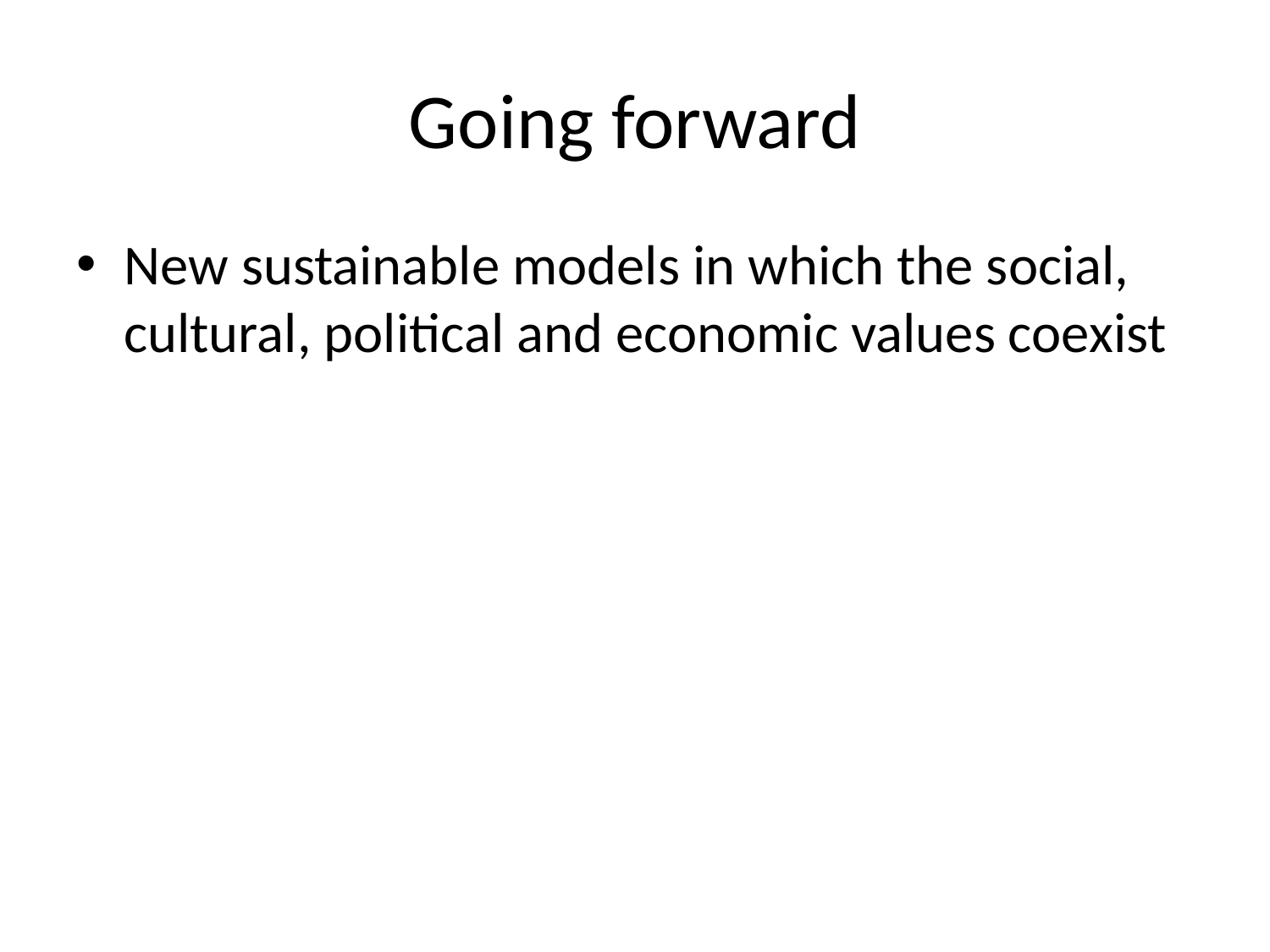

# Going forward
New sustainable models in which the social, cultural, political and economic values coexist